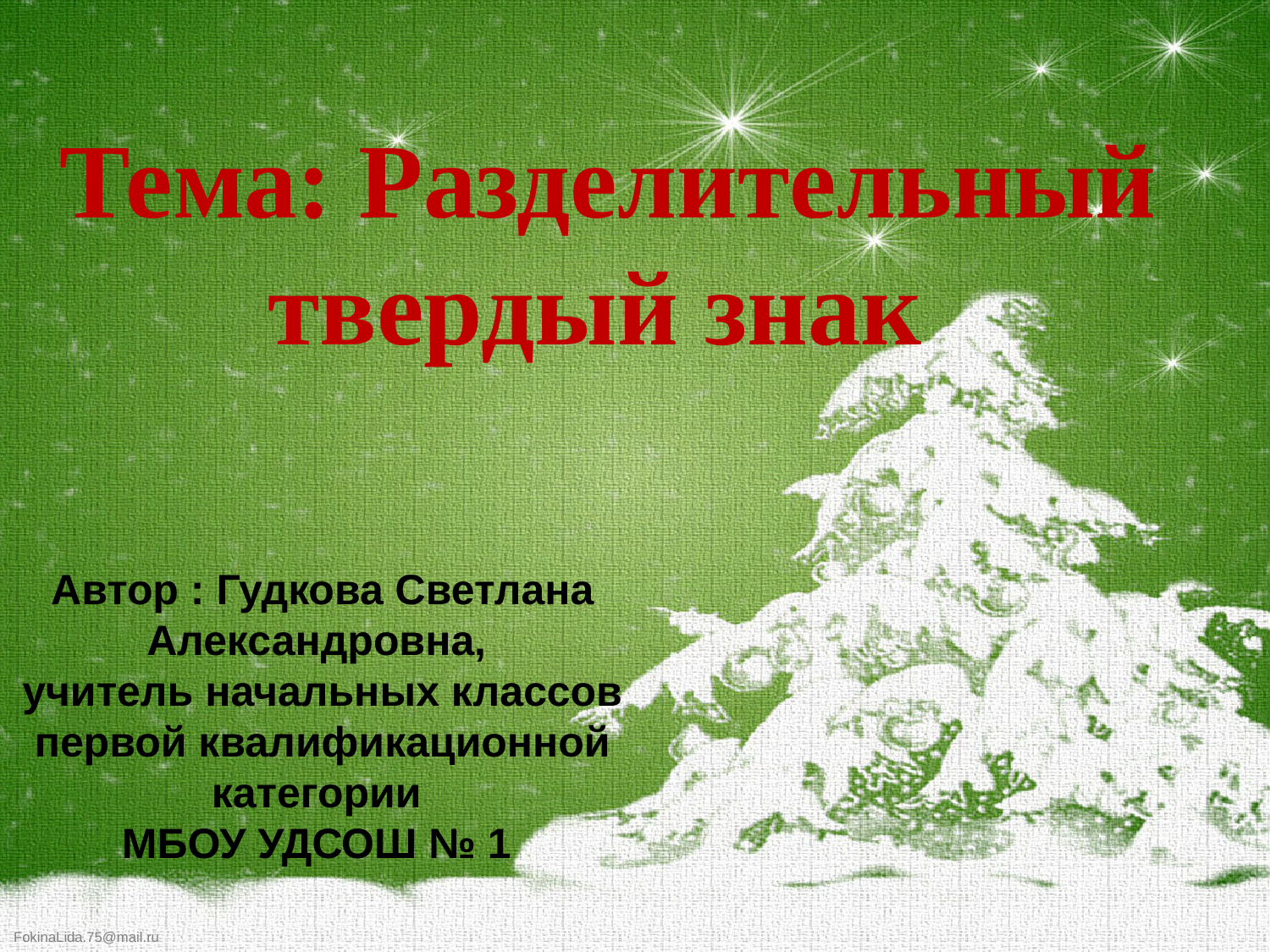

Тема: Разделительный  твердый знак
Автор : Гудкова Светлана Александровна,
учитель начальных классов первой квалификационной категории
МБОУ УДСОШ № 1